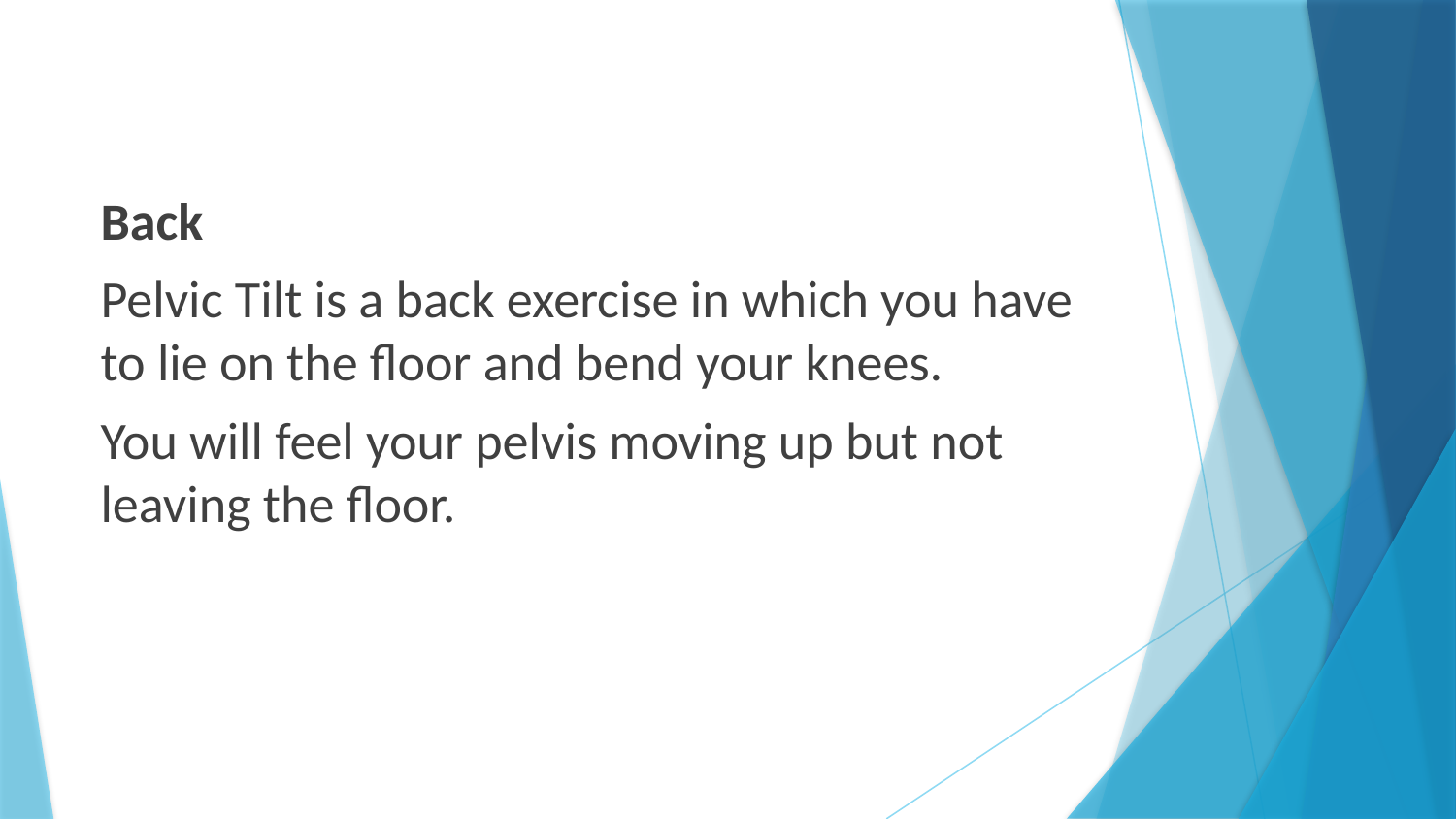

Back
Pelvic Tilt is a back exercise in which you have to lie on the floor and bend your knees.
You will feel your pelvis moving up but not leaving the floor.